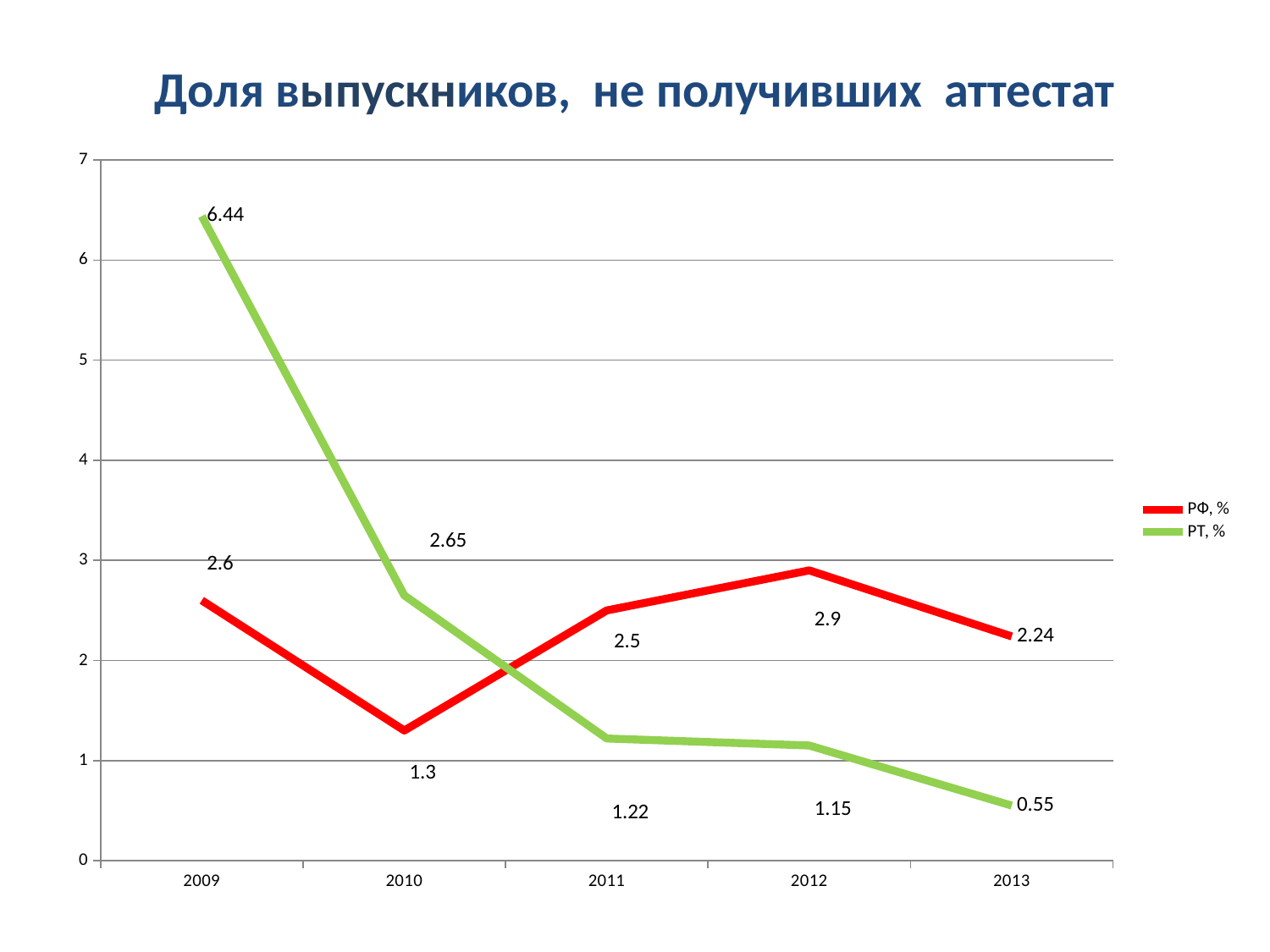

# Доля выпускников,  не получивших  аттестат

### Chart

| Category | РФ, % | РТ, % |
|---|---|---|
| 2009 | 2.6 | 6.44 |
| 2010 | 1.3 | 2.65 |
| 2011 | 2.5 | 1.22 |
| 2012 | 2.9 | 1.15 |
| 2013 | 2.24 | 0.55 |